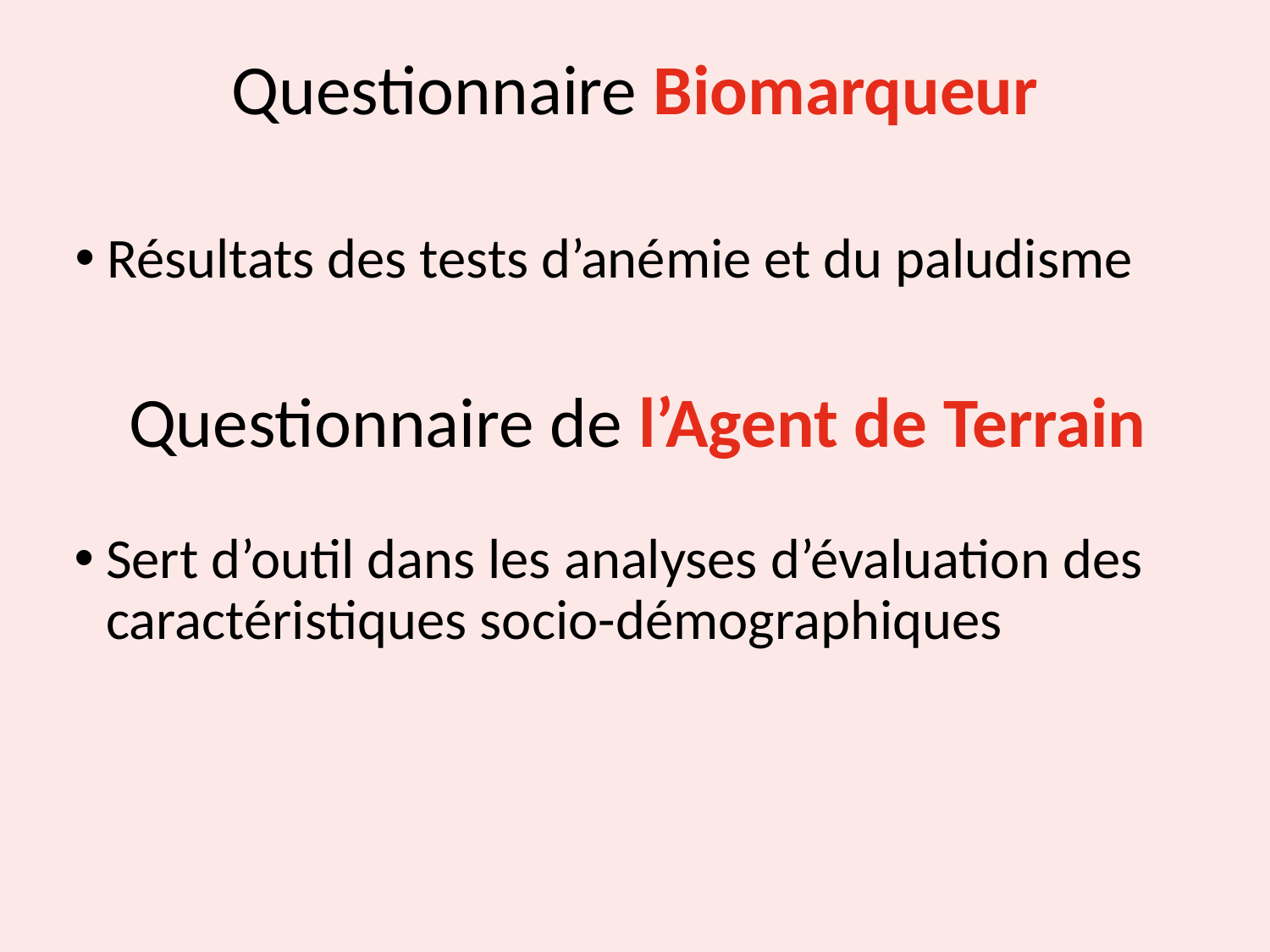

# Questionnaire Biomarqueur
Résultats des tests d’anémie et du paludisme
Questionnaire de l’Agent de Terrain
Sert d’outil dans les analyses d’évaluation des caractéristiques socio-démographiques